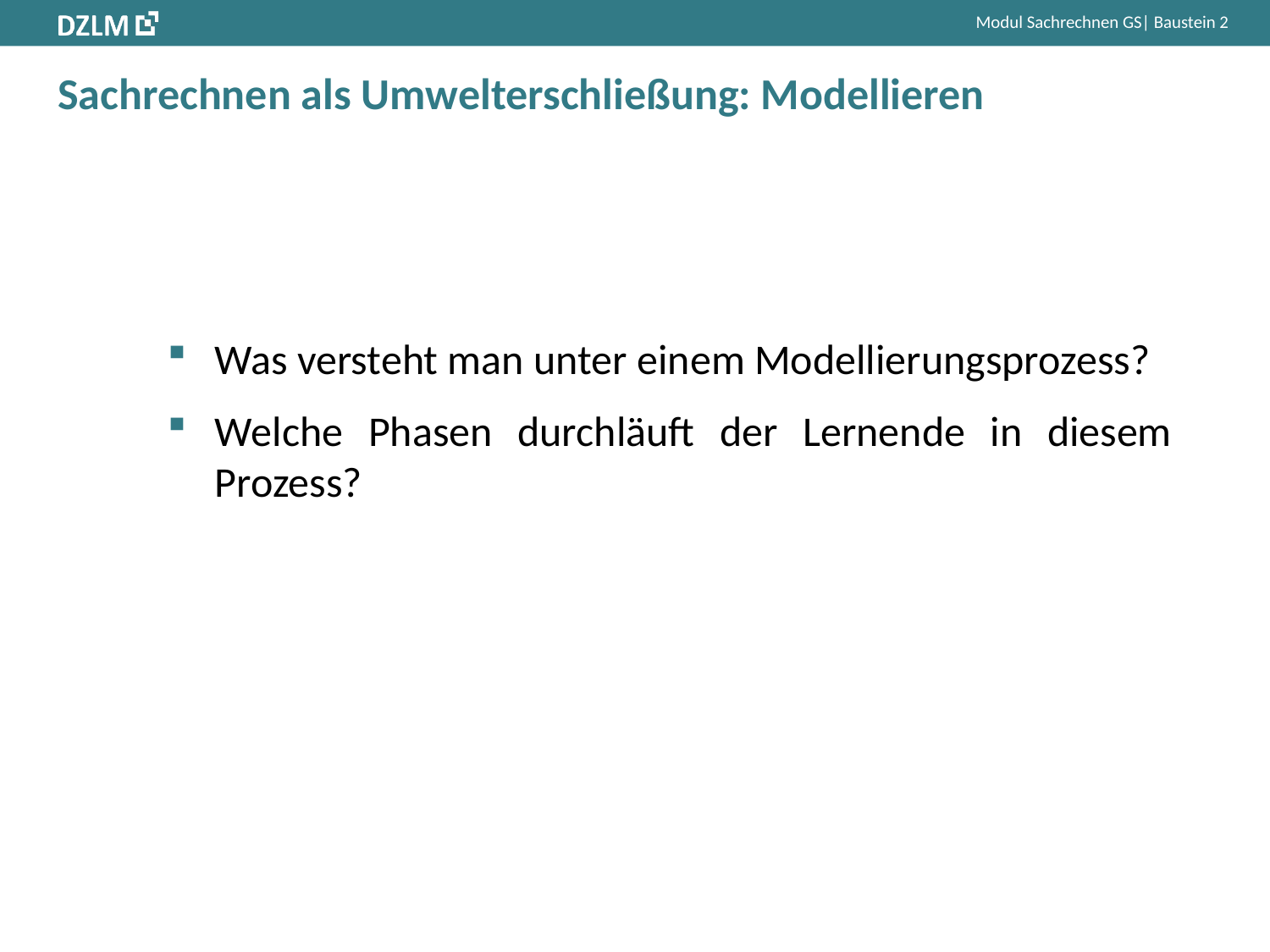

# Sachrechnen als Umwelterschließung: Modellieren
Was versteht man unter einem Modellierungsprozess?
Welche Phasen durchläuft der Lernende in diesem Prozess?